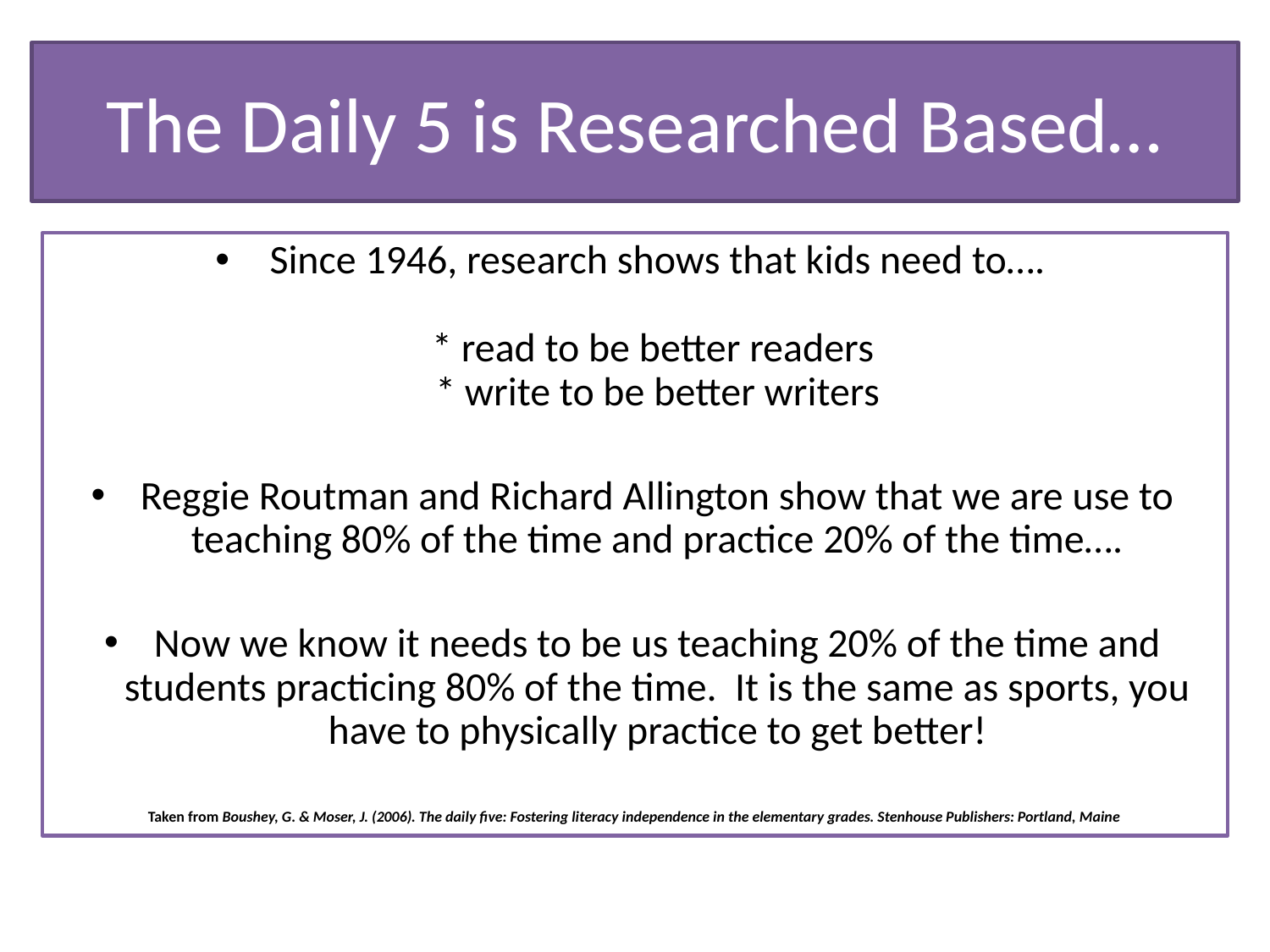

# The Daily 5 is Researched Based…
Since 1946, research shows that kids need to….
* read to be better readers
* write to be better writers

Reggie Routman and Richard Allington show that we are use to teaching 80% of the time and practice 20% of the time….

Now we know it needs to be us teaching 20% of the time and students practicing 80% of the time.  It is the same as sports, you have to physically practice to get better!

Taken from Boushey, G. & Moser, J. (2006). The daily five: Fostering literacy independence in the elementary grades. Stenhouse Publishers: Portland, Maine